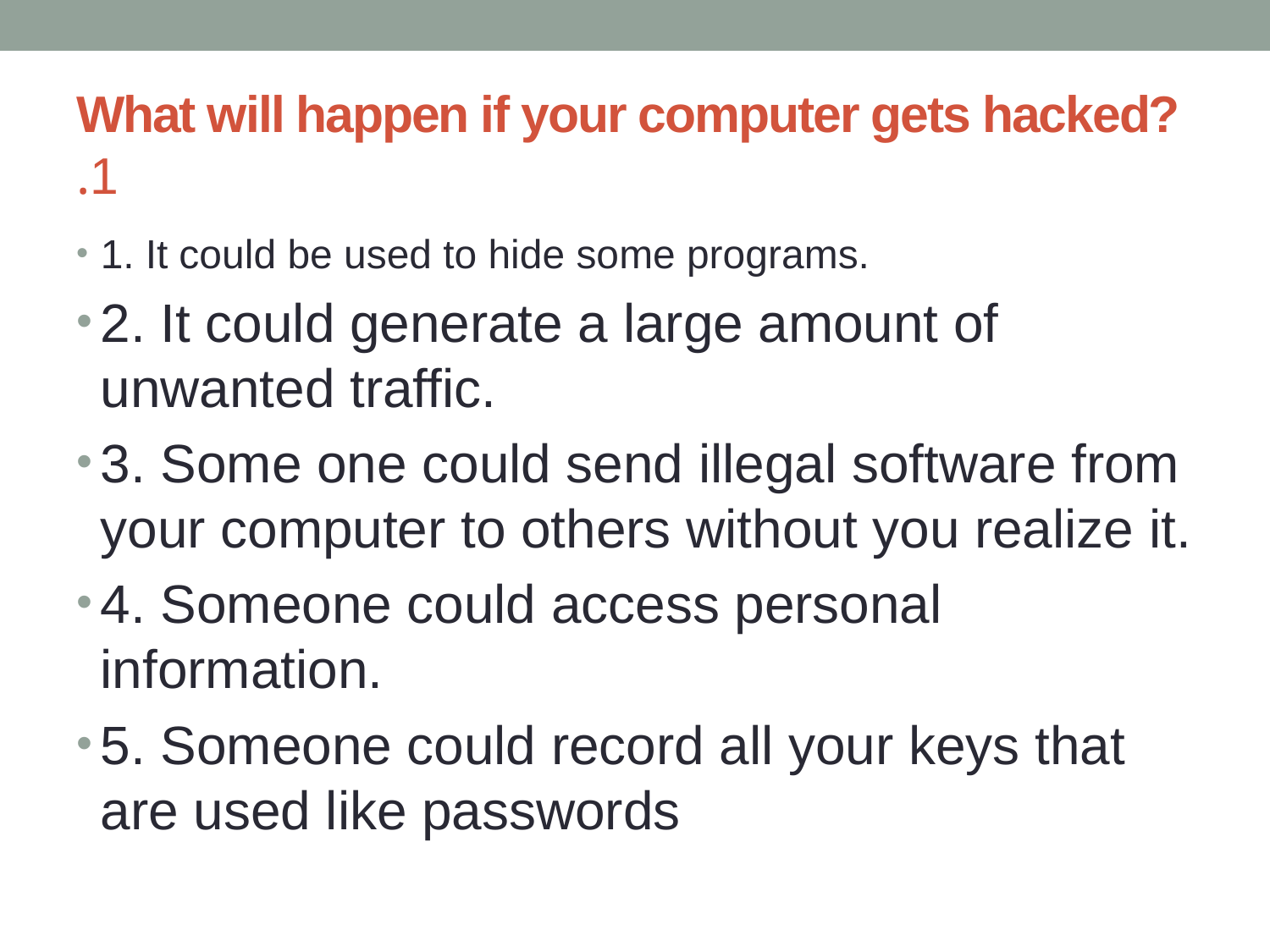

# What will happen if your computer gets hacked? 1.
1. It could be used to hide some programs.
2. It could generate a large amount of unwanted traffic.
3. Some one could send illegal software from your computer to others without you realize it.
4. Someone could access personal information.
5. Someone could record all your keys that are used like passwords